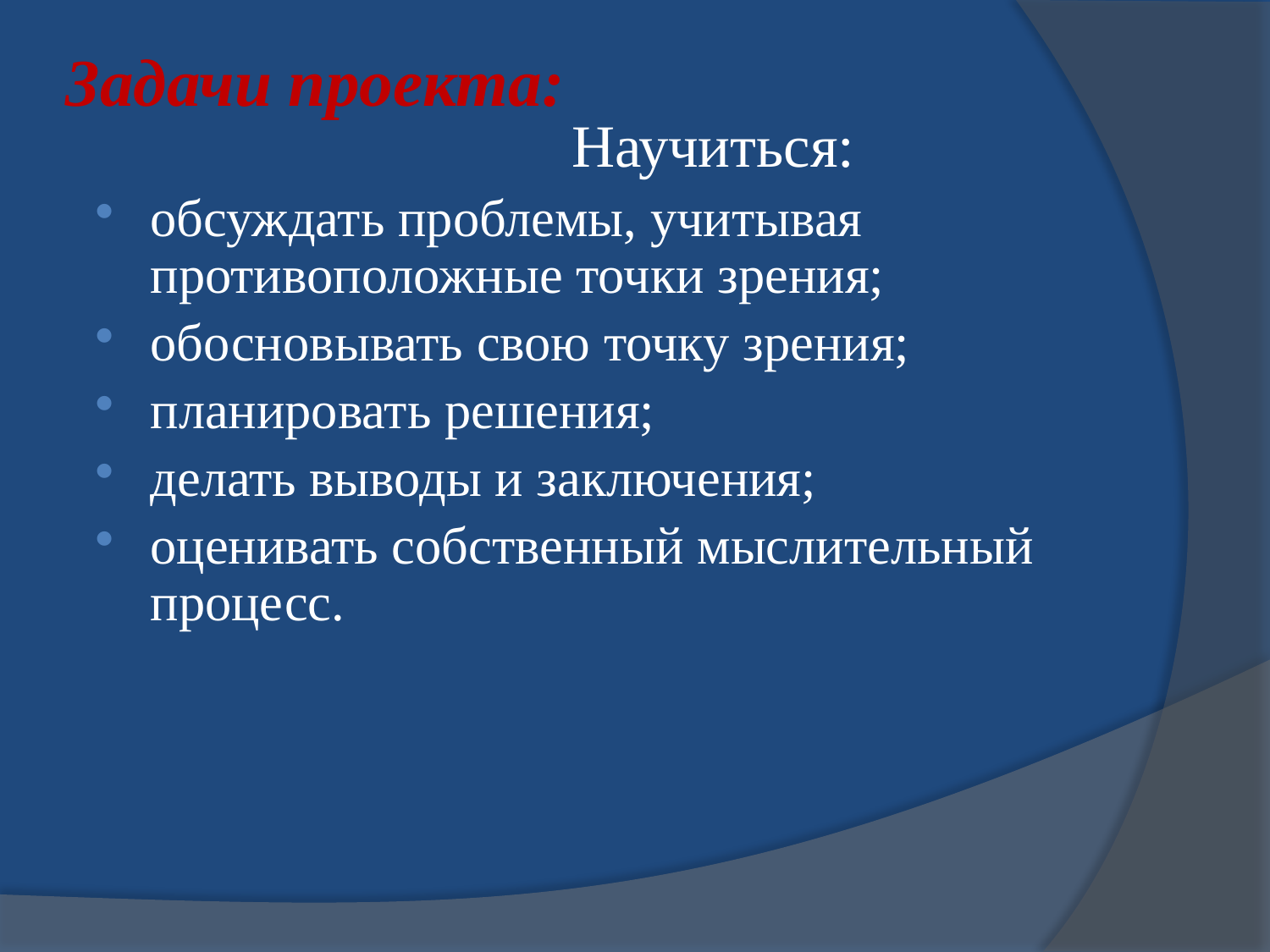

# Задачи проекта:
         Научиться:
обсуждать проблемы, учитывая противоположные точки зрения;
обосновывать свою точку зрения;
планировать решения;
делать выводы и заключения;
оценивать собственный мыслительный процесс.